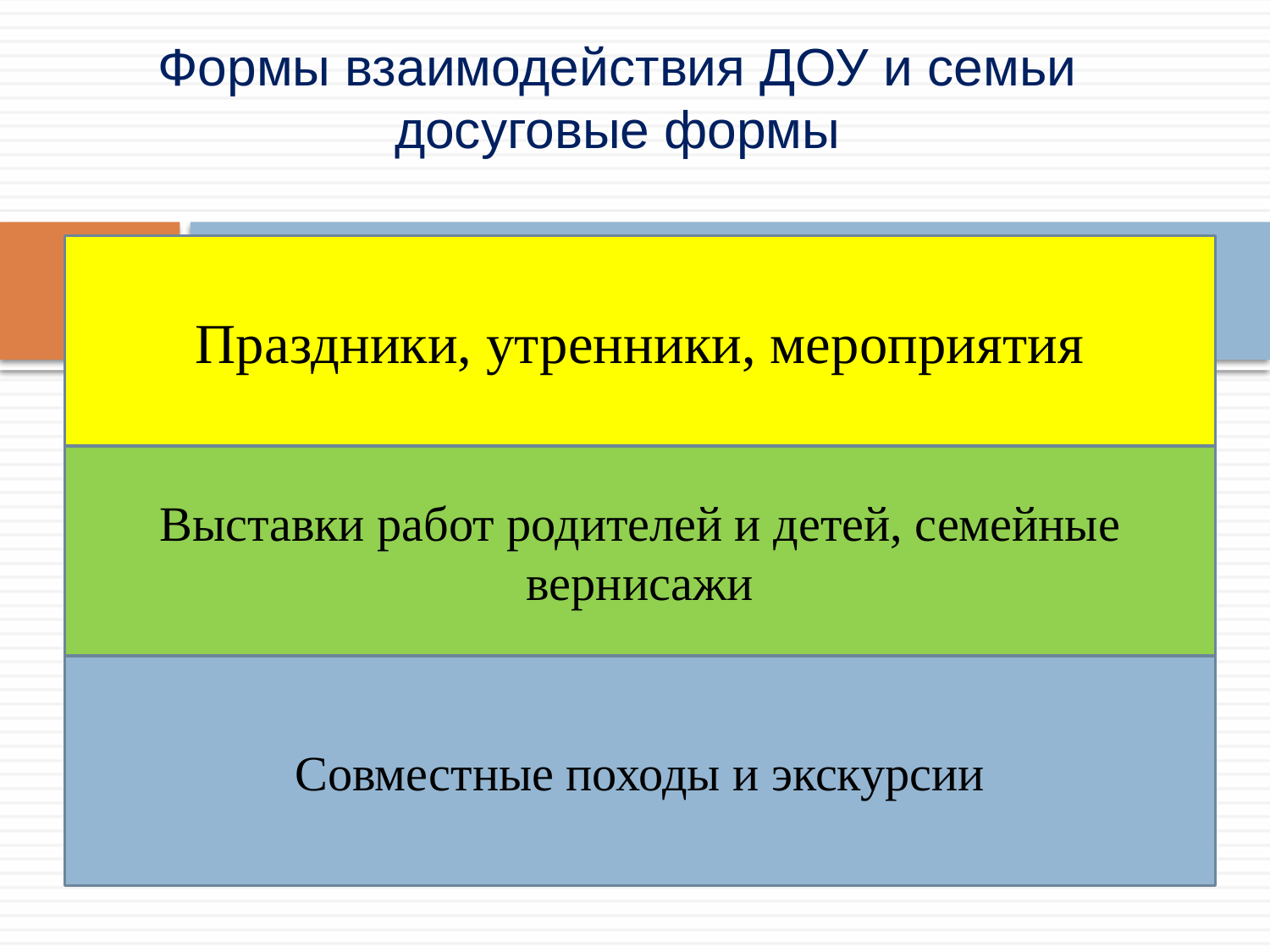

# Формы взаимодействия ДОУ и семьи досуговые формы

Праздники, утренники, мероприятия
Выставки работ родителей и детей, семейные вернисажи
Совместные походы и экскурсии